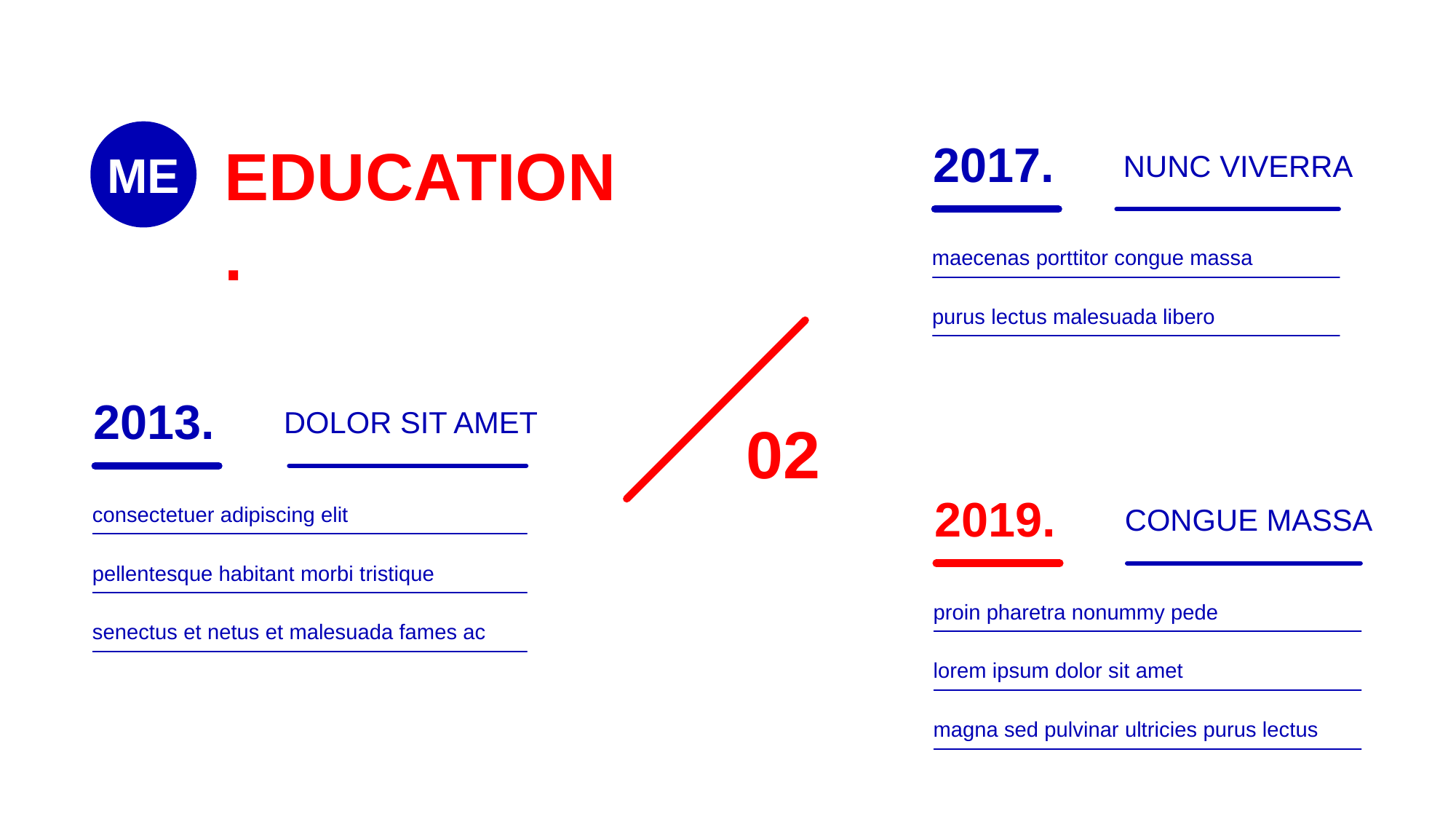

EDUCATION.
2017.
ME
NUNC VIVERRA
maecenas porttitor congue massa
purus lectus malesuada libero
2013.
DOLOR SIT AMET
02
2019.
CONGUE MASSA
consectetuer adipiscing elit
pellentesque habitant morbi tristique
proin pharetra nonummy pede
senectus et netus et malesuada fames ac
lorem ipsum dolor sit amet
magna sed pulvinar ultricies purus lectus